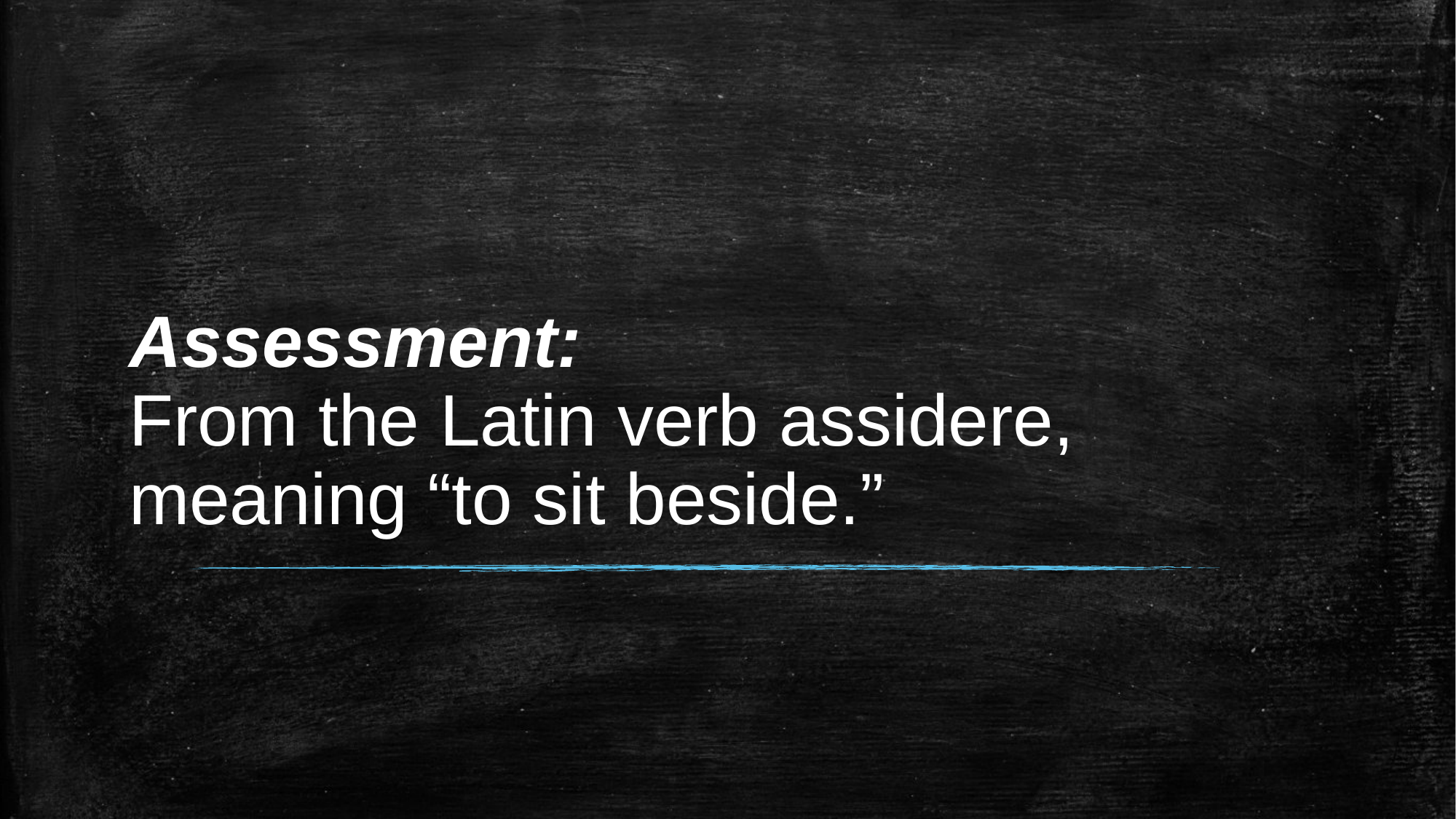

# Assessment: From the Latin verb assidere, meaning “to sit beside.”